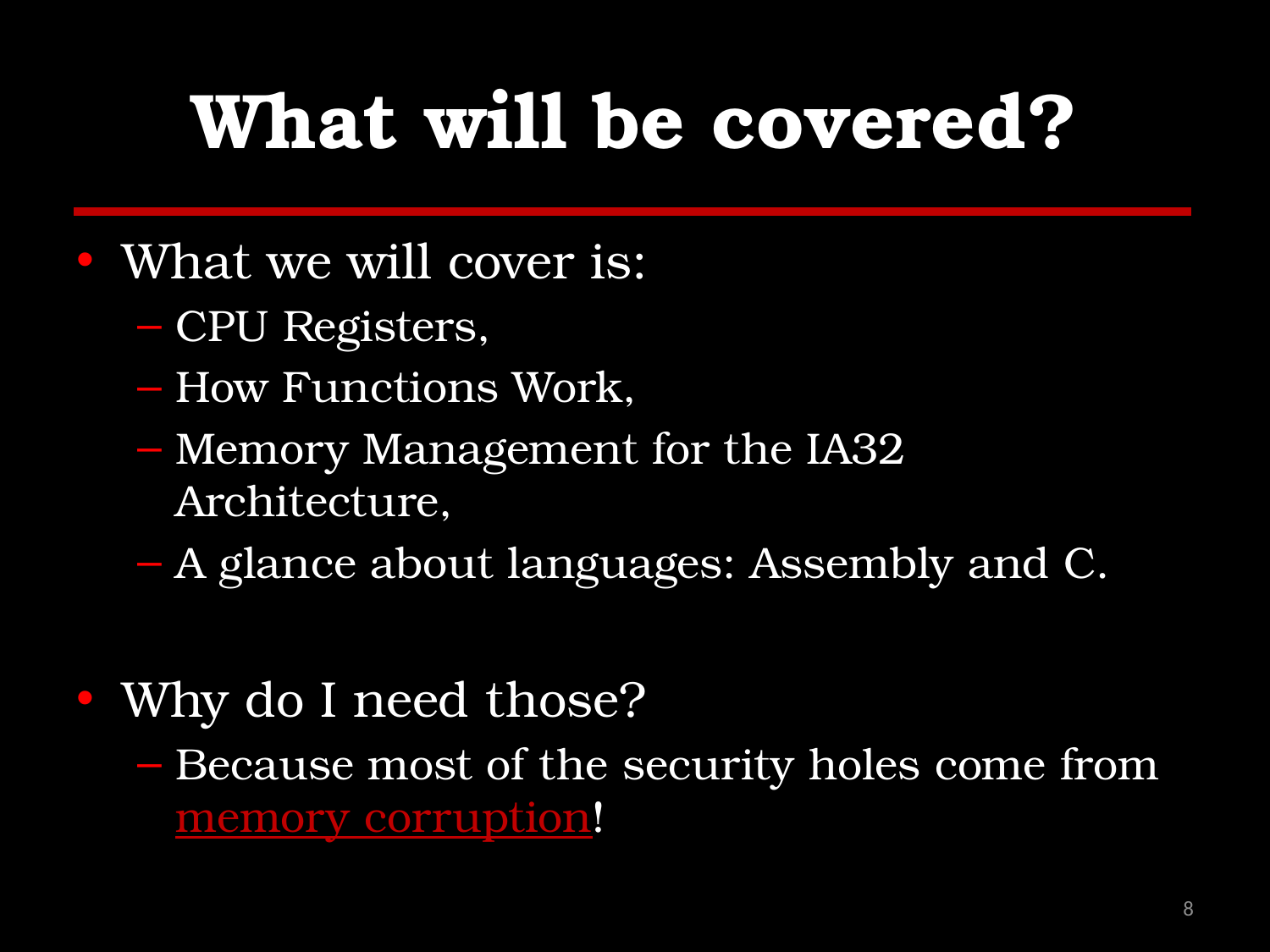

# What will be covered?
What we will cover is:
CPU Registers,
How Functions Work,
Memory Management for the IA32 Architecture,
A glance about languages: Assembly and C.

Why do I need those?
Because most of the security holes come from memory corruption!
8